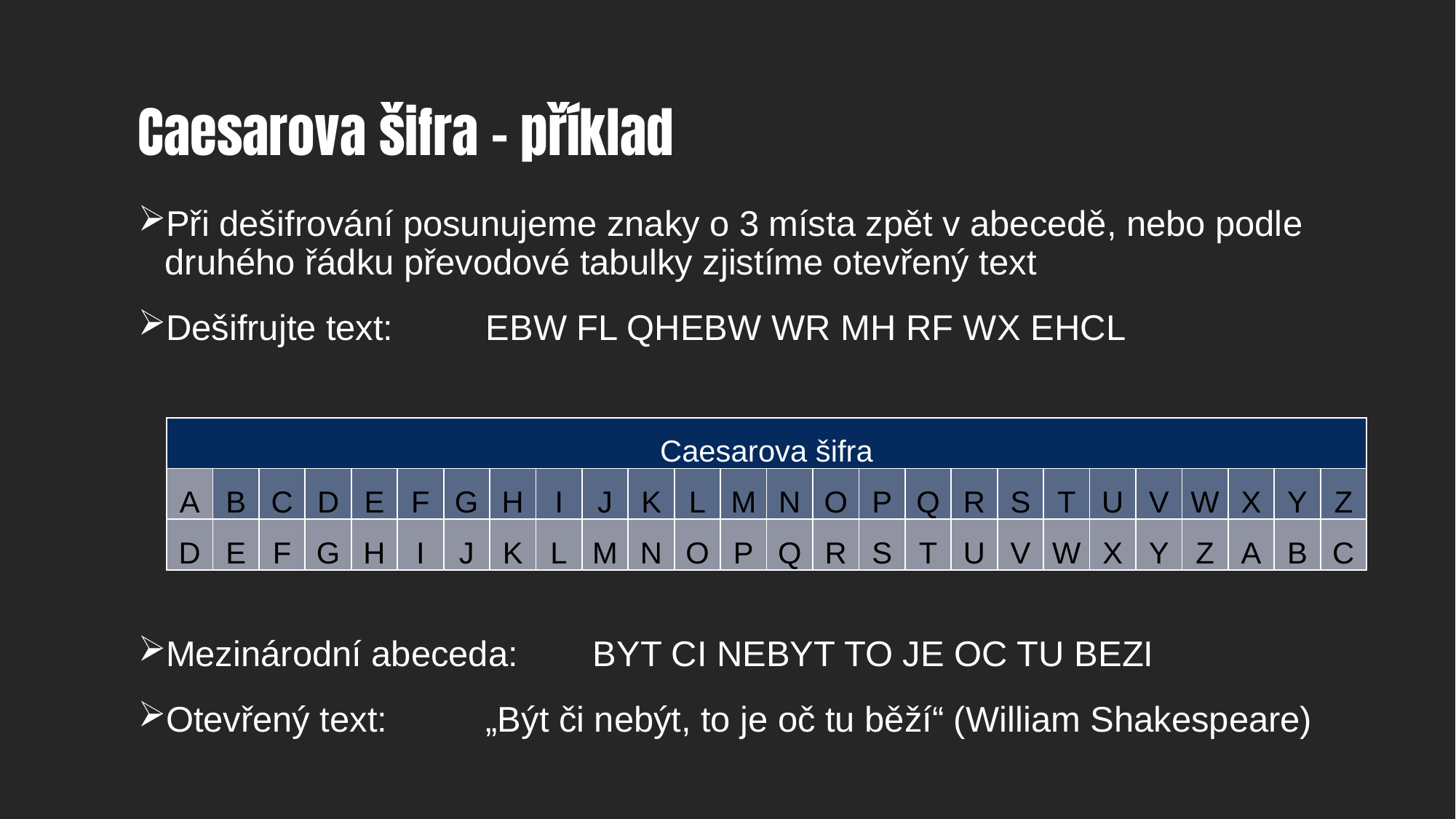

# Caesarova šifra - příklad
Při dešifrování posunujeme znaky o 3 místa zpět v abecedě, nebo podle druhého řádku převodové tabulky zjistíme otevřený text
Dešifrujte text:		EBW FL QHEBW WR MH RF WX EHCL

Mezinárodní abeceda:	BYT CI NEBYT TO JE OC TU BEZI
Otevřený text:		„Být či nebýt, to je oč tu běží“ (William Shakespeare)

| Caesarova šifra |  |  |  |  |  |  |  |  |  |  |  |  |  |  |  |  |  |  |  |  |  |  |  |  |  |
| --- | --- | --- | --- | --- | --- | --- | --- | --- | --- | --- | --- | --- | --- | --- | --- | --- | --- | --- | --- | --- | --- | --- | --- | --- | --- |
| A | B | C | D | E | F | G | H | I | J | K | L | M | N | O | P | Q | R | S | T | U | V | W | X | Y | Z |
| D | E | F | G | H | I | J | K | L | M | N | O | P | Q | R | S | T | U | V | W | X | Y | Z | A | B | C |